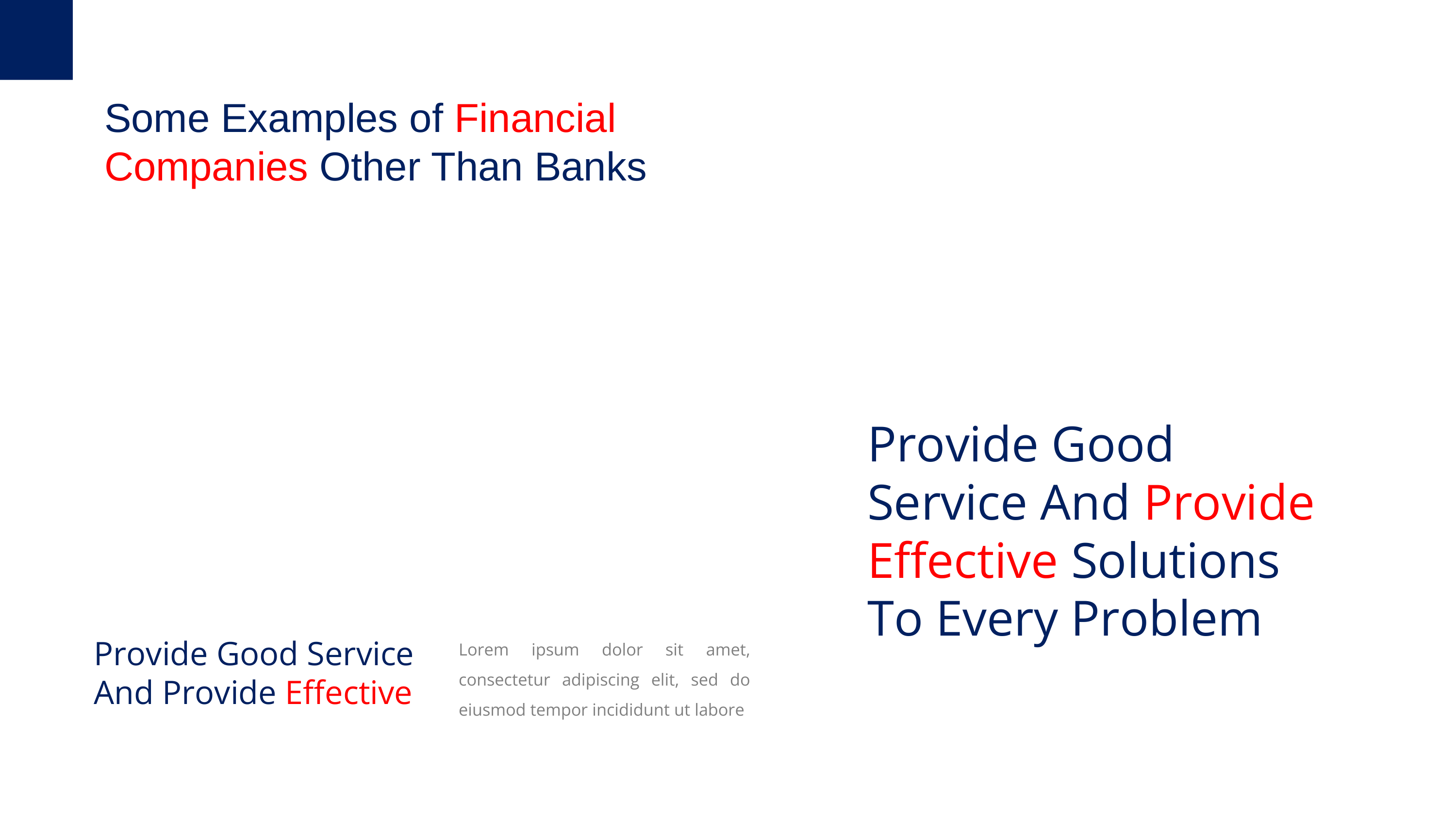

Some Examples of Financial Companies Other Than Banks

Provide Good Service And Provide Effective Solutions To Every Problem
Lorem ipsum dolor sit amet, consectetur adipiscing elit, sed do eiusmod tempor incididunt ut labore
Provide Good Service And Provide Effective